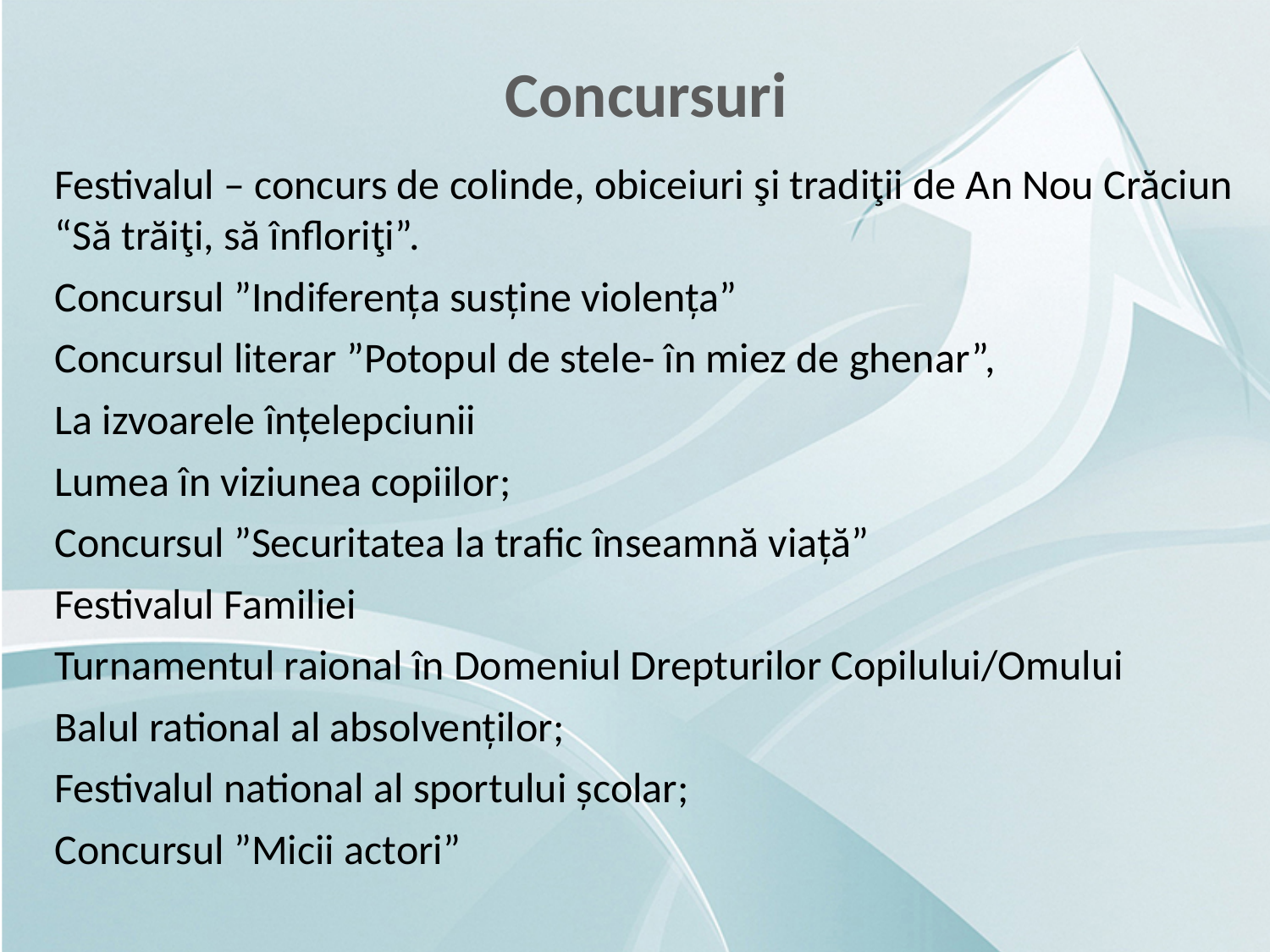

Concursuri
Festivalul – concurs de colinde, obiceiuri şi tradiţii de An Nou Crăciun “Să trăiţi, să înfloriţi”.
Concursul ”Indiferența susține violența”
Concursul literar ”Potopul de stele- în miez de ghenar”,
La izvoarele înțelepciunii
Lumea în viziunea copiilor;
Concursul ”Securitatea la trafic înseamnă viață”
Festivalul Familiei
Turnamentul raional în Domeniul Drepturilor Copilului/Omului
Balul rational al absolvenților;
Festivalul national al sportului școlar;
Concursul ”Micii actori”